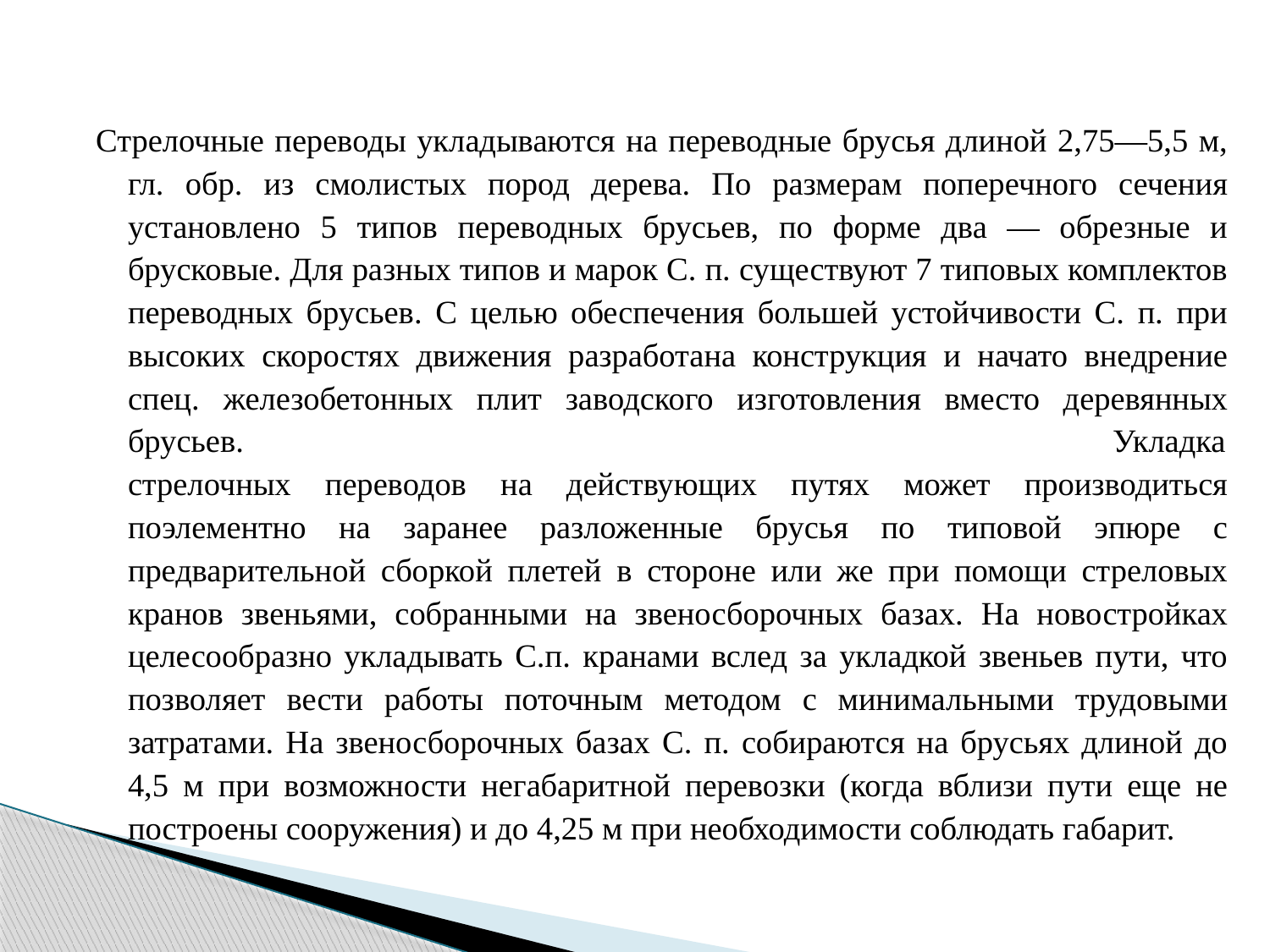

#
Стрелочные переводы укладываются на переводные брусья длиной 2,75—5,5 м, гл. обр. из смолистых пород дерева. По размерам поперечного сечения установлено 5 типов переводных брусьев, по форме два — обрезные и брусковые. Для разных типов и марок С. п. существуют 7 типовых комплектов переводных брусьев. С целью обеспечения большей устойчивости С. п. при высоких скоростях движения разработана конструкция и начато внедрение спец. железобетонных плит заводского изготовления вместо деревянных брусьев.                                                                                                Укладка стрелочных переводов на действующих путях может производиться поэлементно на заранее разложенные брусья по типовой эпюре с предварительной сборкой плетей в стороне или же при помощи стреловых кранов звеньями, собранными на звеносборочных базах. На новостройках целесообразно укладывать С.п. кранами вслед за укладкой звеньев пути, что позволяет вести работы поточным методом с минимальными трудовыми затратами. На звеносборочных базах С. п. собираются на брусьях длиной до 4,5 м при возможности негабаритной перевозки (когда вблизи пути еще не построены сооружения) и до 4,25 м при необходимости соблюдать габарит.